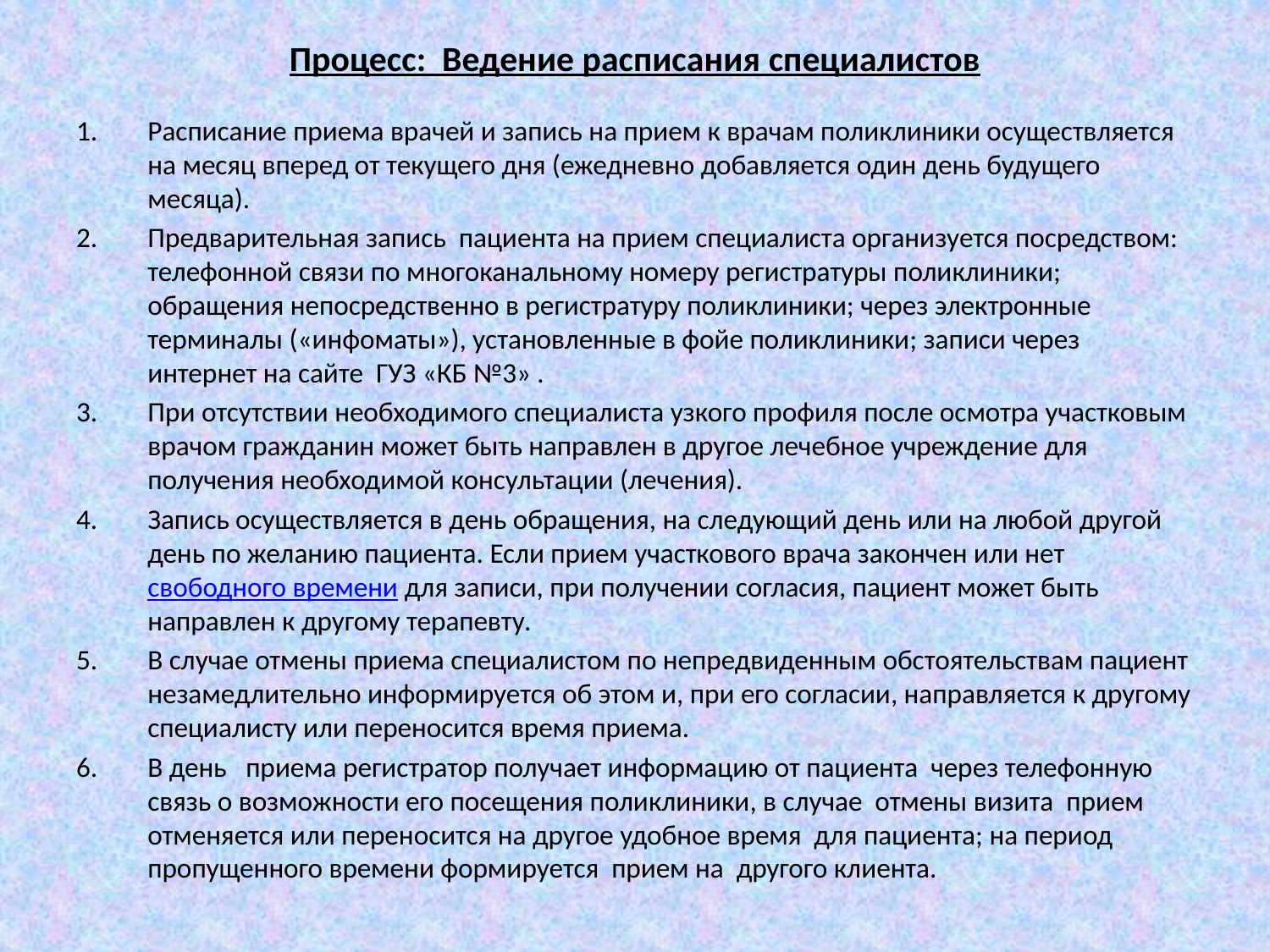

# Процесс:  Ведение расписания специалистов
Расписание приема врачей и запись на прием к врачам поликлиники осуществляется на месяц вперед от текущего дня (ежедневно добавляется один день будущего месяца).
Предварительная запись  пациента на прием специалиста организуется посредством: телефонной связи по многоканальному номеру регистратуры поликлиники; обращения непосредственно в регистратуру поликлиники; через электронные терминалы («инфоматы»), установленные в фойе поликлиники; записи через интернет на сайте  ГУЗ «КБ №3» .
При отсутствии необходимого специалиста узкого профиля после осмотра участковым врачом гражданин может быть направлен в другое лечебное учреждение для получения необходимой консультации (лечения).
Запись осуществляется в день обращения, на следующий день или на любой другой день по желанию пациента. Если прием участкового врача закончен или нет свободного времени для записи, при получении согласия, пациент может быть направлен к другому терапевту.
В случае отмены приема специалистом по непредвиденным обстоятельствам пациент незамедлительно информируется об этом и, при его согласии, направляется к другому специалисту или переносится время приема.
В день   приема регистратор получает информацию от пациента  через телефонную связь о возможности его посещения поликлиники, в случае  отмены визита  прием отменяется или переносится на другое удобное время  для пациента; на период пропущенного времени формируется  прием на  другого клиента.